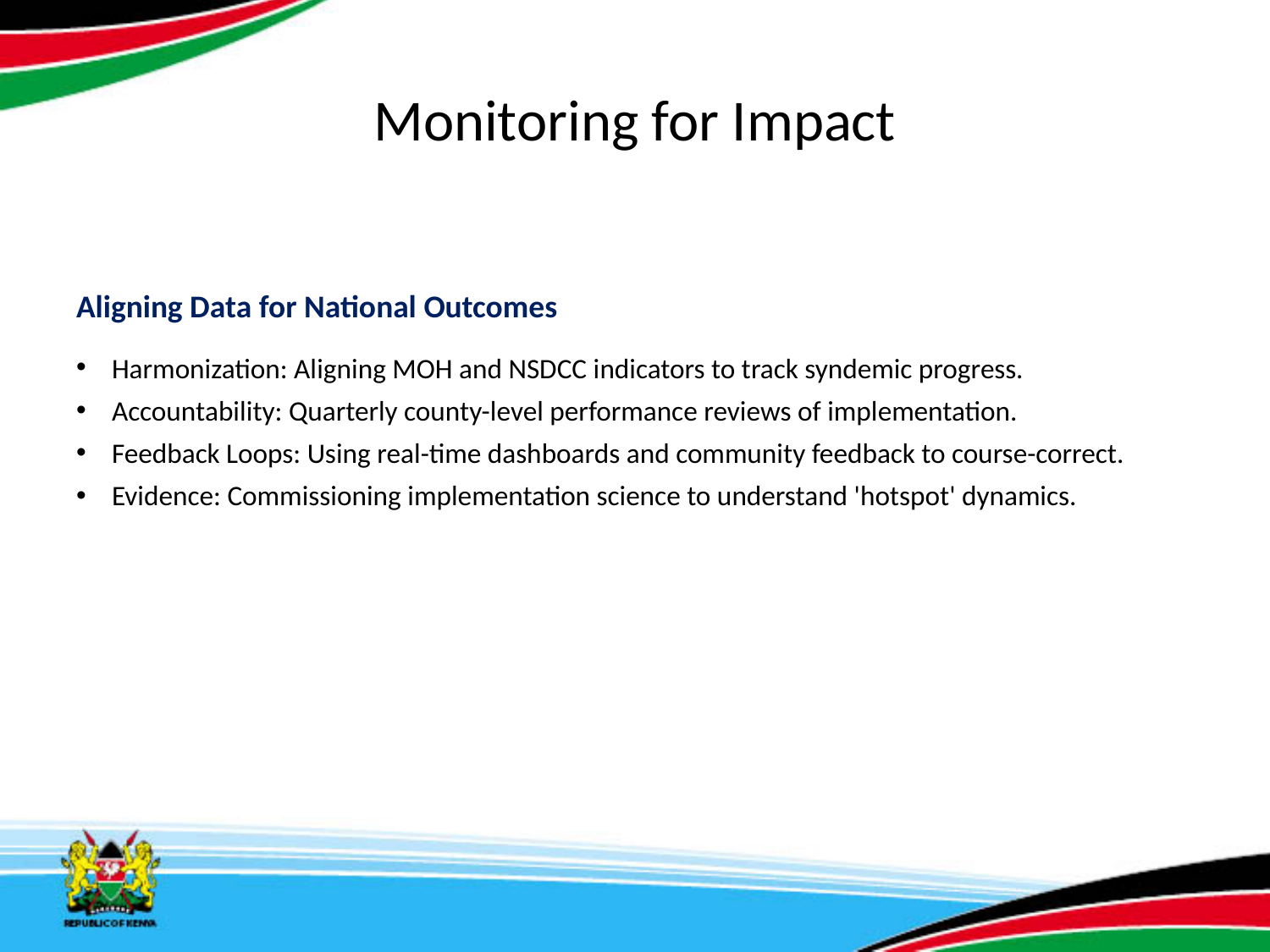

# Monitoring for Impact

Aligning Data for National Outcomes
Harmonization: Aligning MOH and NSDCC indicators to track syndemic progress.
Accountability: Quarterly county-level performance reviews of implementation.
Feedback Loops: Using real-time dashboards and community feedback to course-correct.
Evidence: Commissioning implementation science to understand 'hotspot' dynamics.